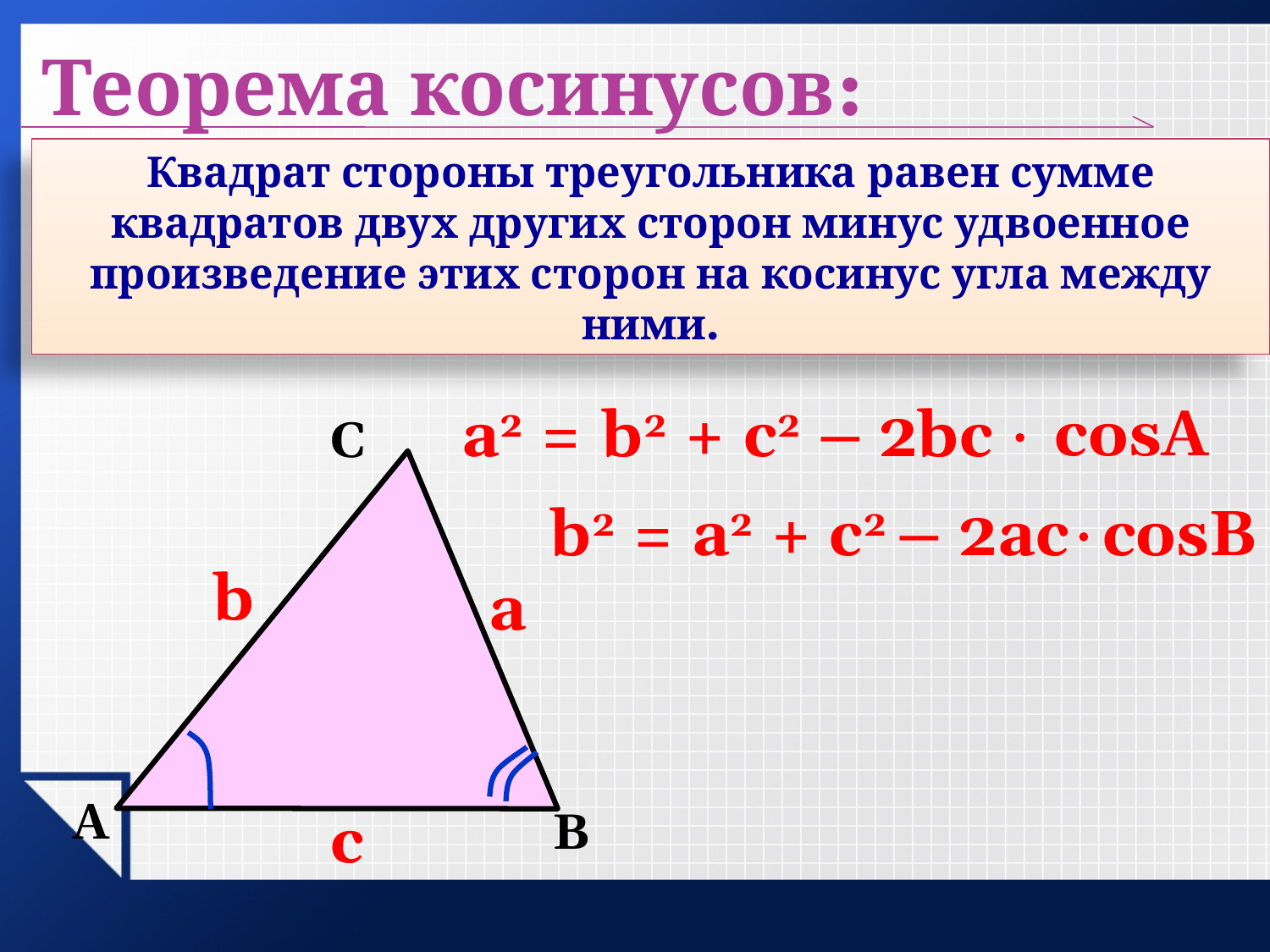

Теорема косинусов:
Квадрат стороны треугольника равен сумме квадратов двух других сторон минус удвоенное произведение этих сторон на косинус угла между ними.
⋅ cosA
a2 =
b2 + c2
– 2bc
C

a2 + c2
⋅cosB
b2 =
– 2ac
b
a

A
c
B